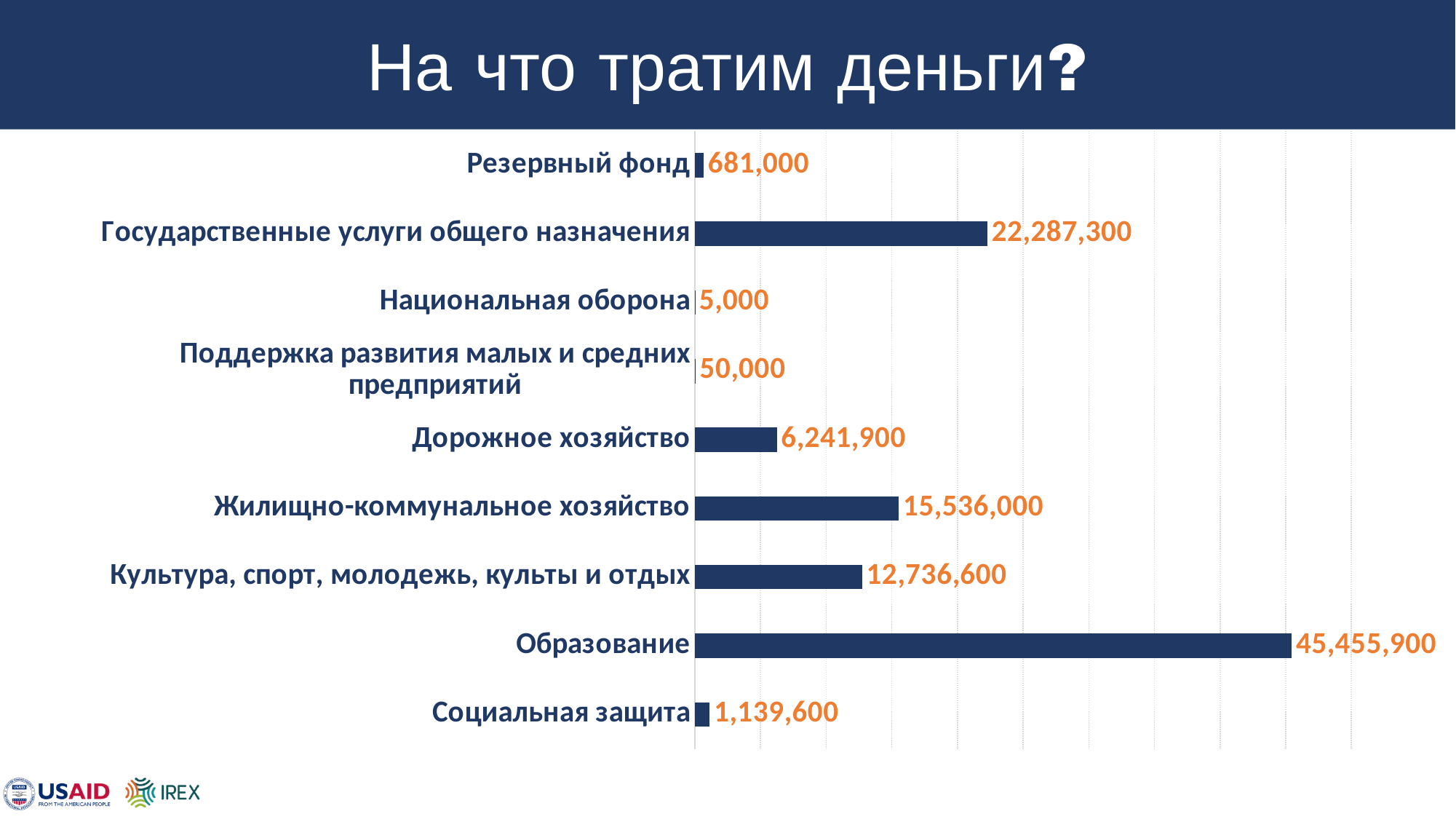

# На что тратим деньги?

### Chart

| Category | Series 1 |
|---|---|
| Резервный фонд | 681000.0 |
| Государственные услуги общего назначения | 22287300.0 |
| Национальная оборона | 5000.0 |
| Поддержка развития малых и средних предприятий | 50000.0 |
| Дорожное хозяйство | 6241900.0 |
| Жилищно-коммунальное хозяйство | 15536000.0 |
| Культура, спорт, молодежь, культы и отдых | 12736600.0 |
| Образование | 45455900.0 |
| Социальная защита | 1139600.0 |